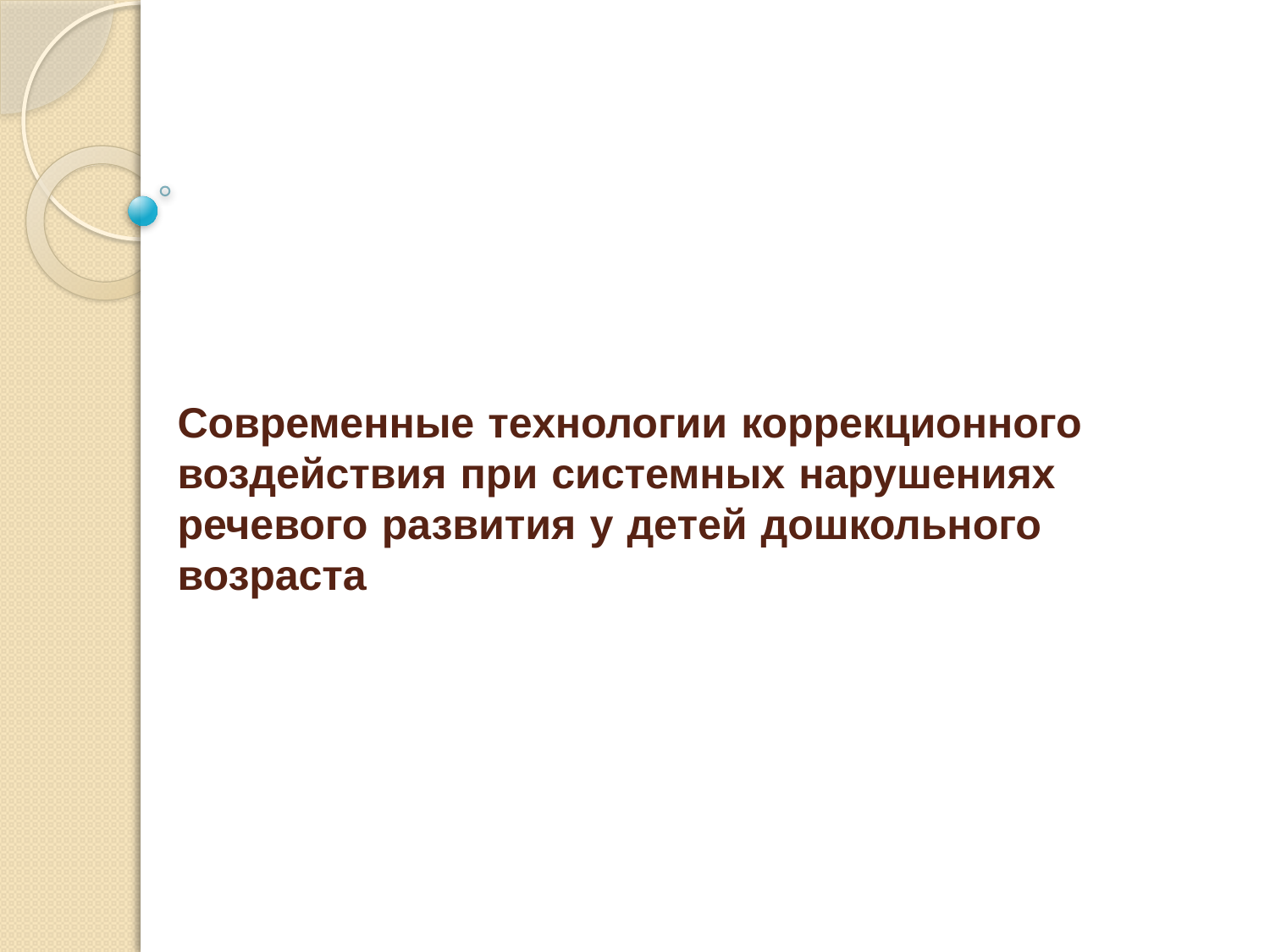

# Современные технологии коррекционного воздействия при системных нарушениях речевого развития у детей дошкольного возраста